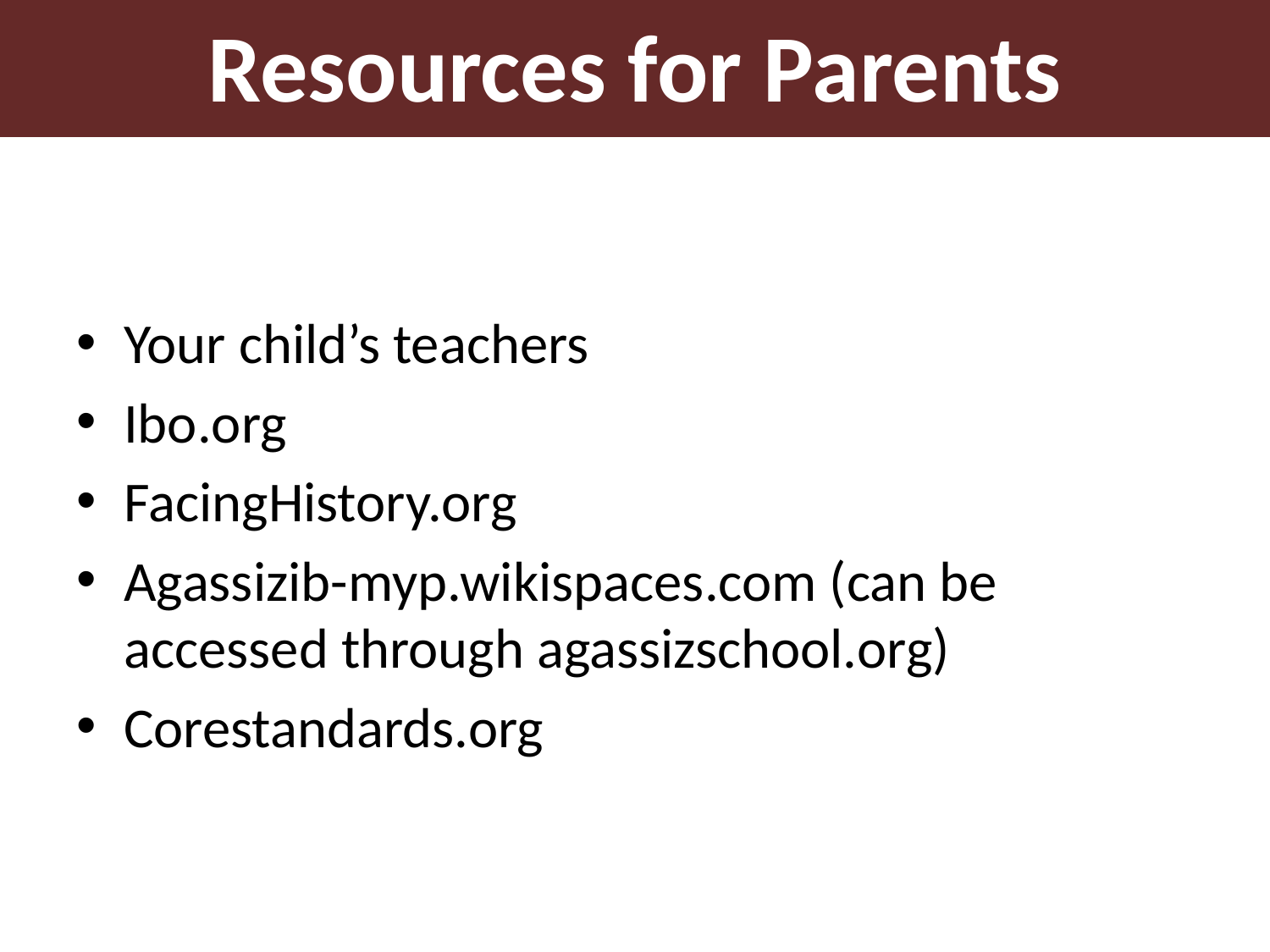

Resources for Parents

Your child’s teachers
Ibo.org
FacingHistory.org
Agassizib-myp.wikispaces.com (can be accessed through agassizschool.org)
Corestandards.org